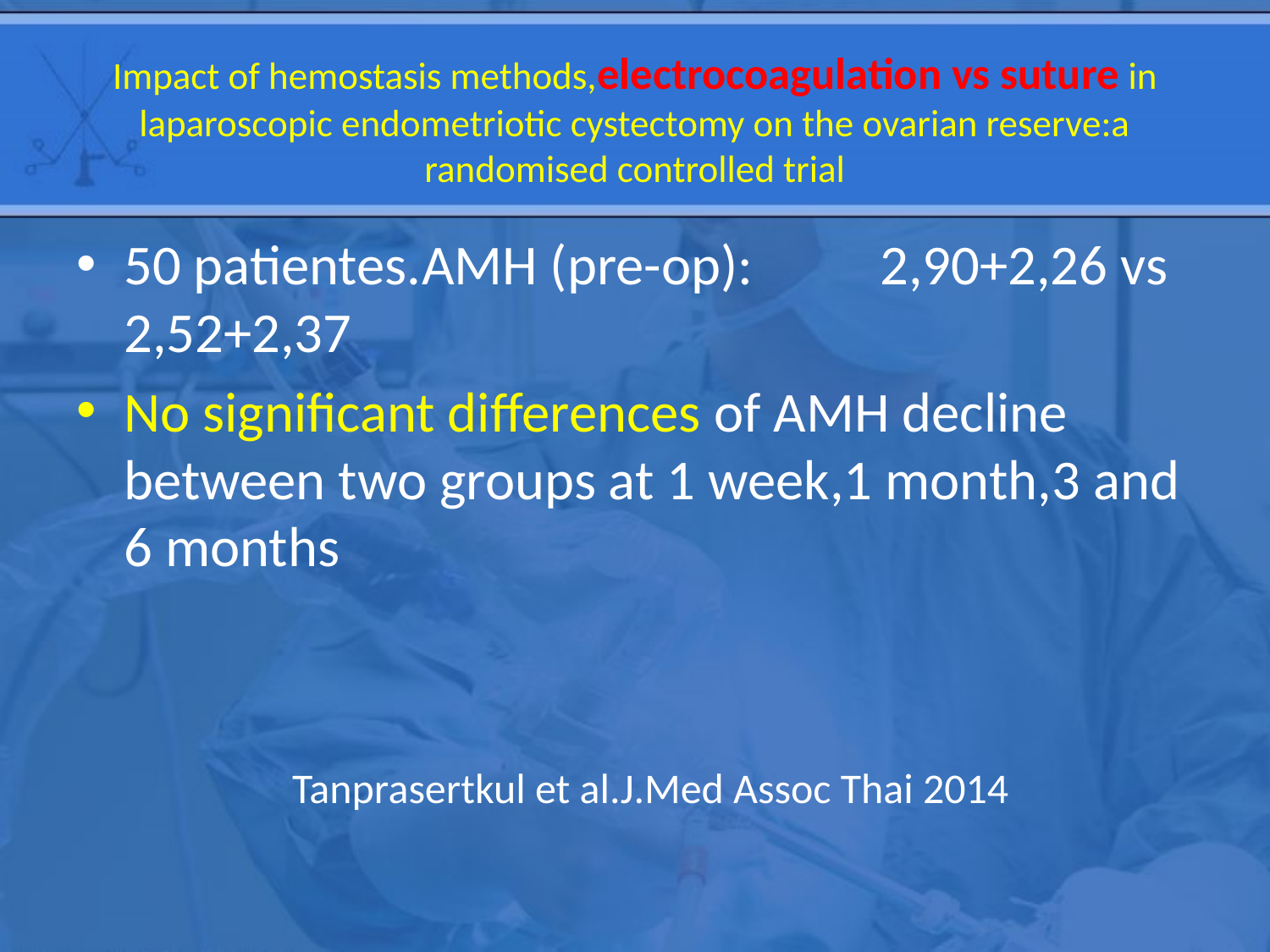

# Impact of hemostasis methods,electrocoagulation vs suture in laparoscopic endometriotic cystectomy on the ovarian reserve:a randomised controlled trial
50 patientes.AMH (pre-op):          2,90+2,26 vs 2,52+2,37
No significant differences of AMH decline between two groups at 1 week,1 month,3 and 6 months

                 Tanprasertkul et al.J.Med Assoc Thai 2014